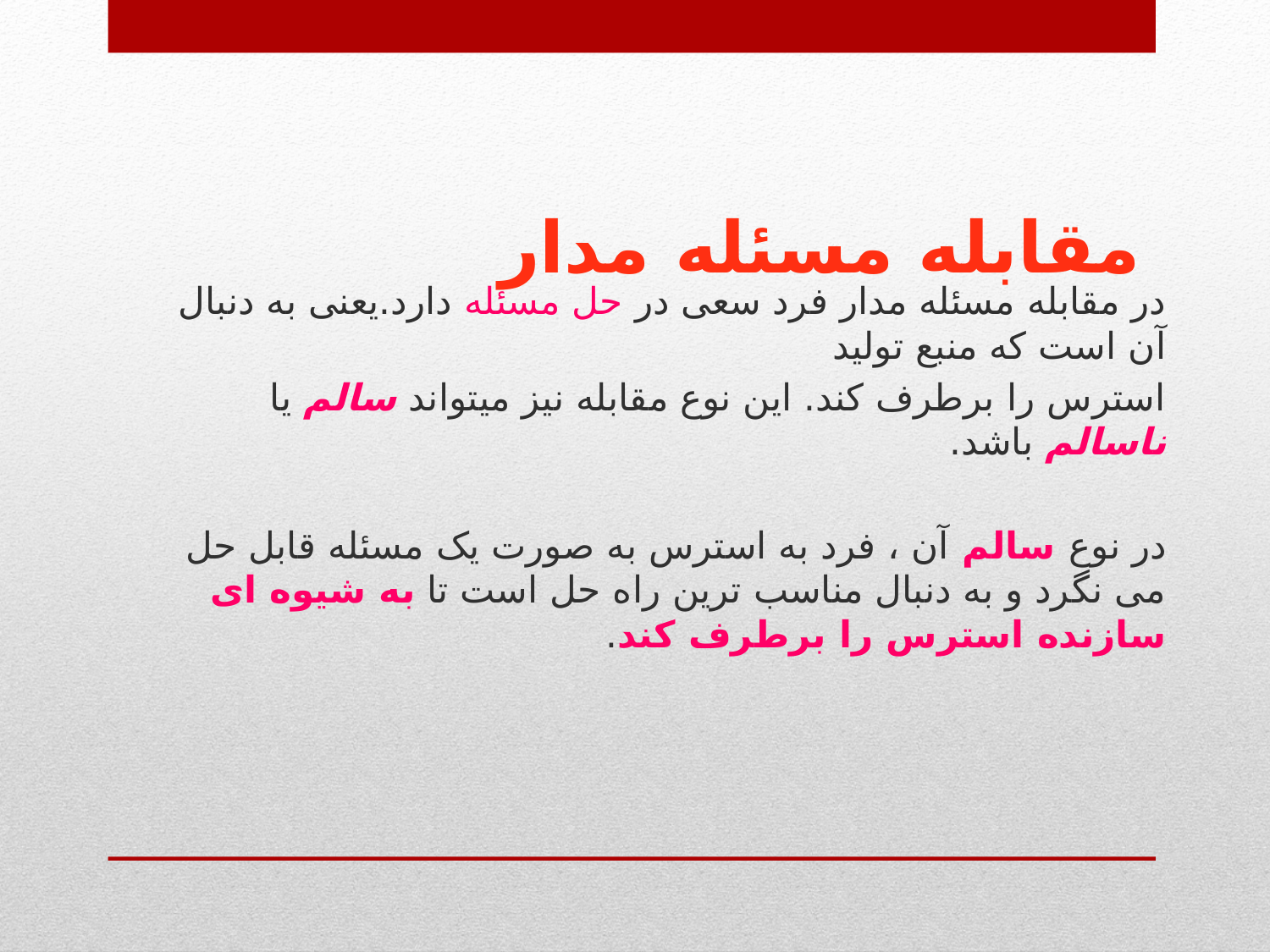

# مقابله مسئله مدار
در مقابله مسئله مدار فرد سعی در حل مسئله دارد.یعنی به دنبال آن است که منبع تولید
استرس را برطرف کند. این نوع مقابله نیز میتواند سالم یا ناسالم باشد.

در نوع سالم آن ، فرد به استرس به صورت یک مسئله قابل حل می نگرد و به دنبال مناسب ترین راه حل است تا به شیوه ای سازنده استرس را برطرف کند.